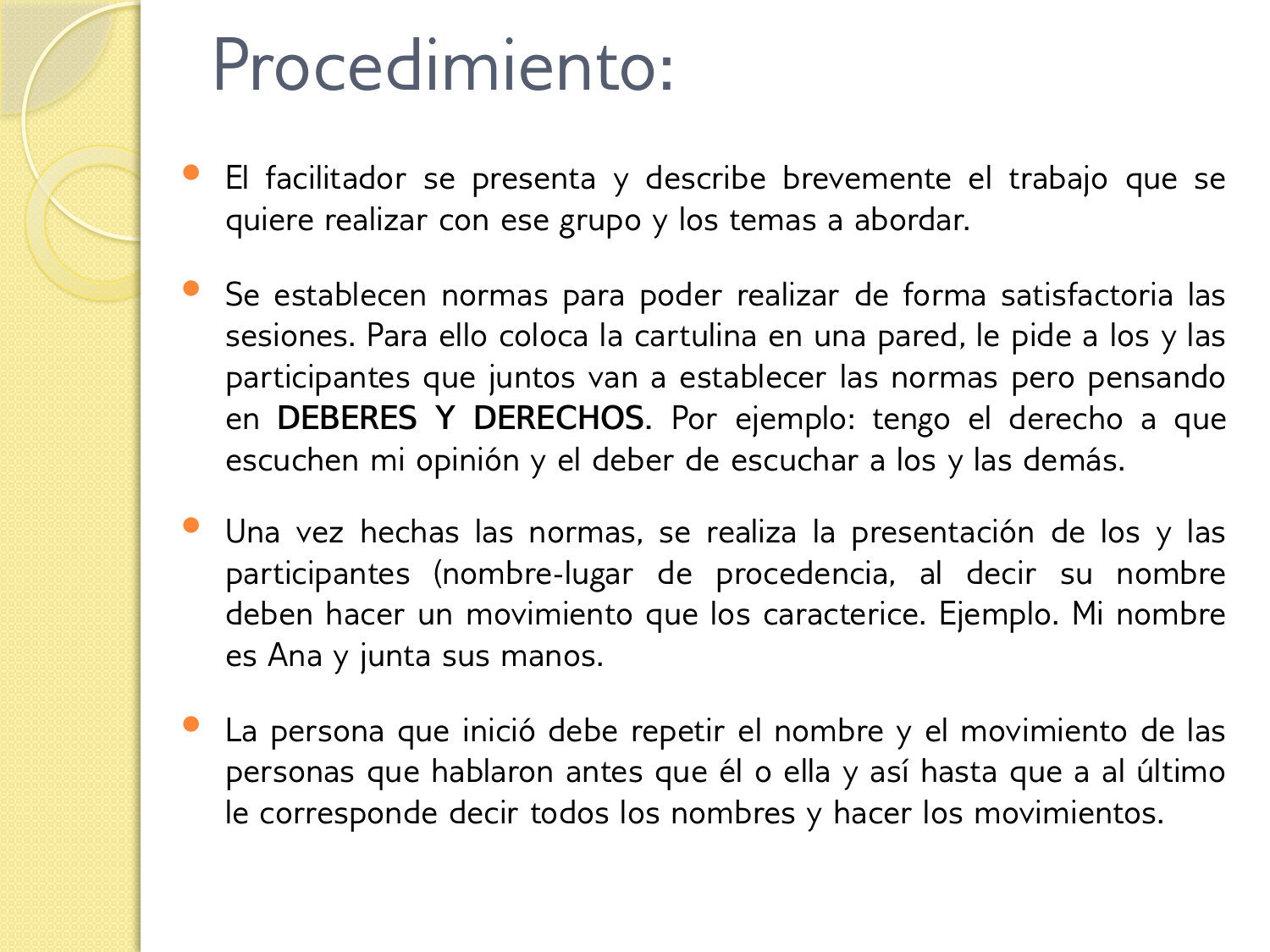

# Procedimiento:
El facilitador se presenta y describe brevemente el trabajo que se quiere realizar con ese grupo y los temas a abordar.

Se establecen normas para poder realizar de forma satisfactoria las sesiones. Para ello coloca la cartulina en una pared, le pide a los y las participantes que juntos van a establecer las normas pero pensando en DEBERES Y DERECHOS. Por ejemplo: tengo el derecho a que escuchen mi opinión y el deber de escuchar a los y las demás.

Una vez hechas las normas, se realiza la presentación de los y las participantes (nombre-lugar de procedencia, al decir su nombre deben hacer un movimiento que los caracterice. Ejemplo. Mi nombre es Ana y junta sus manos.

La persona que inició debe repetir el nombre y el movimiento de las personas que hablaron antes que él o ella y así hasta que a al último le corresponde decir todos los nombres y hacer los movimientos.